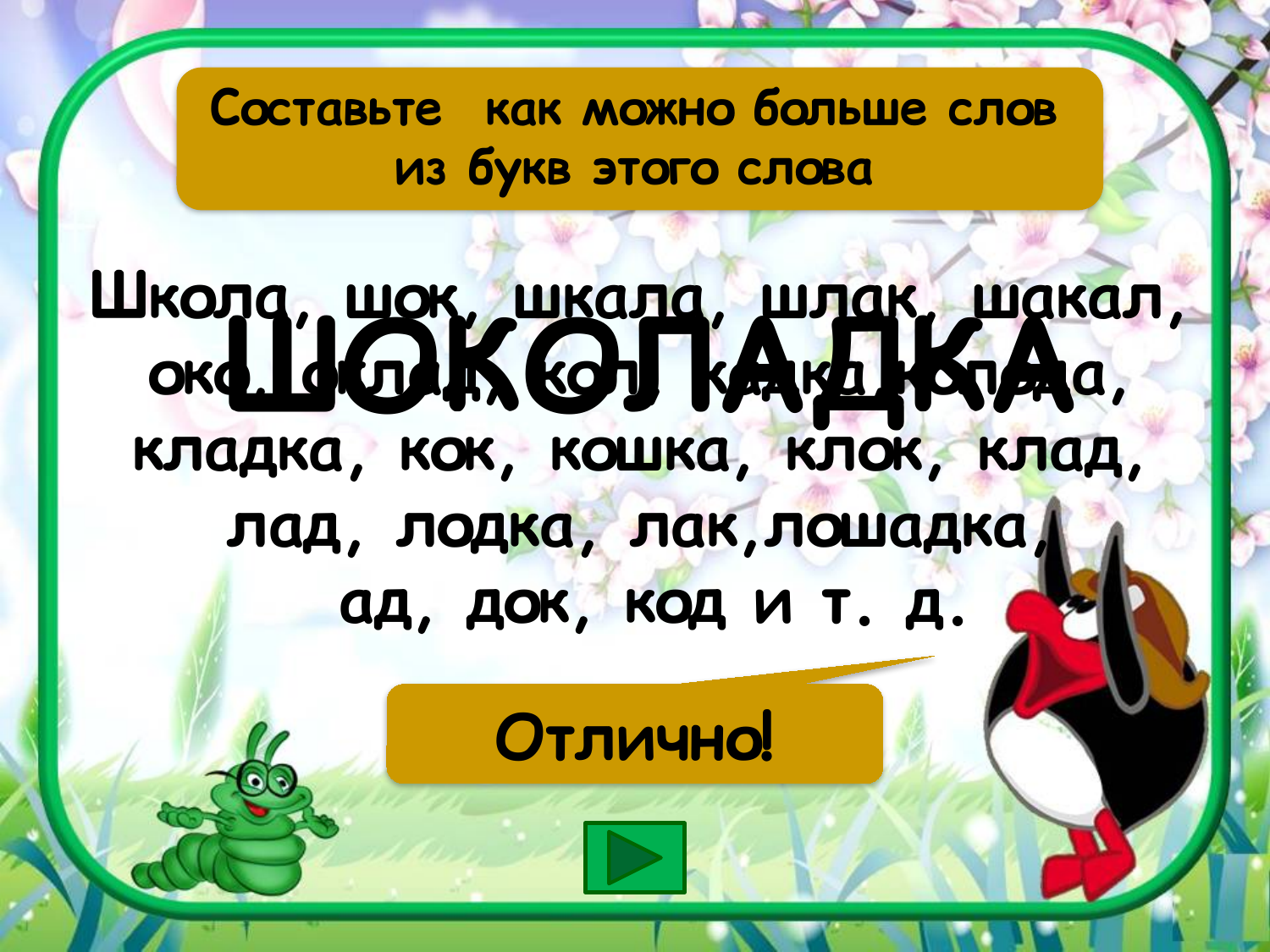

Составьте  как можно больше слов
из букв этого слова

Школа, шок, шкала, шлак, шакал,
око, оклад, кол, кадка,колода,
кладка, кок, кошка, клок, клад,
лад, лодка, лак,лошадка,
ад, док, код и т. д.
ШОКОЛАДКА
Отлично!